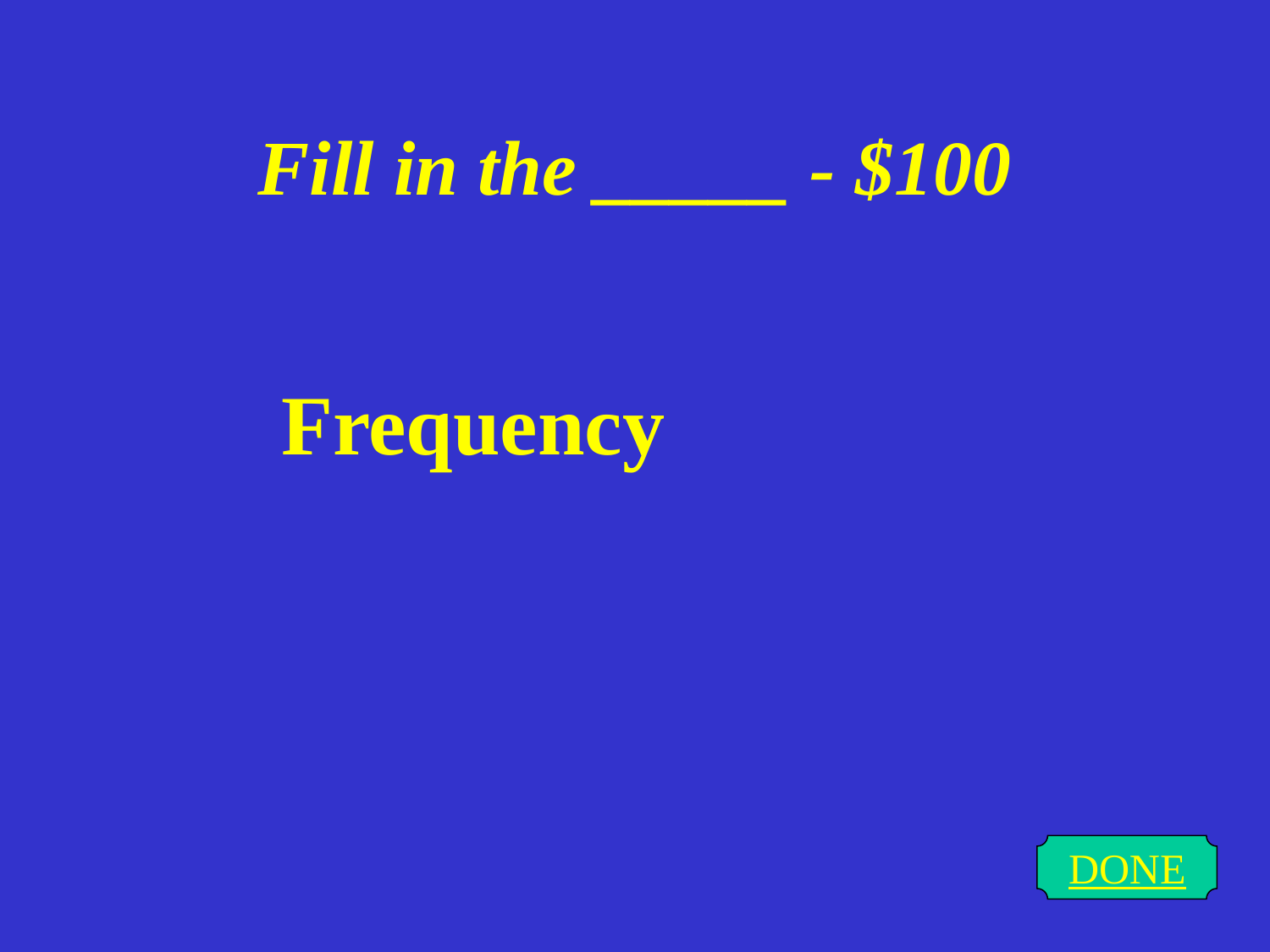

# Fill in the _____ - $100
Frequency

DONE